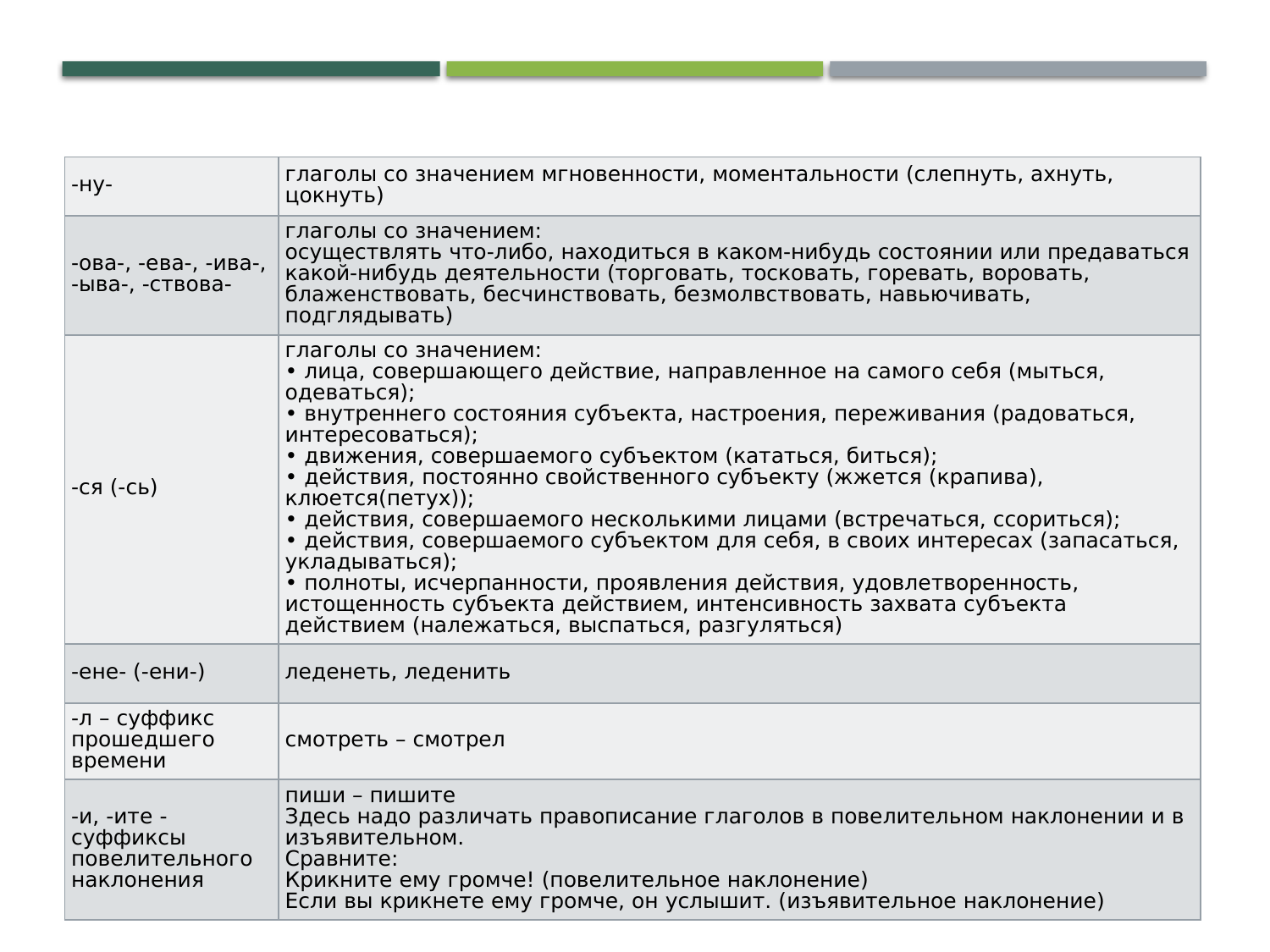

| -ну- | глаголы со значением мгновенности, моментальности (слепнуть, ахнуть, цокнуть) |
| --- | --- |
| -ова-, -ева-, -ива-, -ыва-, -ствова- | глаголы со значением:  осуществлять что-либо, находиться в каком-нибудь состоянии или предаваться какой-нибудь деятельности (торговать, тосковать, горевать, воровать, блаженствовать, бесчинствовать, безмолвствовать, навьючивать, подглядывать) |
| -ся (-сь) | глаголы со значением:  • лица, совершающего действие, направленное на самого себя (мыться, одеваться);  • внутреннего состояния субъекта, настроения, переживания (радоваться, интересоваться);  • движения, совершаемого субъектом (кататься, биться);  • действия, постоянно свойственного субъекту (жжется (крапива), клюется(петух));  • действия, совершаемого несколькими лицами (встречаться, ссориться);  • действия, совершаемого субъектом для себя, в своих интересах (запасаться, укладываться);  • полноты, исчерпанности, проявления действия, удовлетворенность, истощенность субъекта действием, интенсивность захвата субъекта действием (належаться, выспаться, разгуляться) |
| -ене- (-ени-) | леденеть, леденить |
| -л – суффикс прошедшего времени | смотреть – смотрел |
| -и, -ите - суффиксы повелительного наклонения | пиши – пишите Здесь надо различать правописание глаголов в повелительном наклонении и в изъявительном.  Сравните: Крикните ему громче! (повелительное наклонение) Если вы крикнете ему громче, он услышит. (изъявительное наклонение) |
17